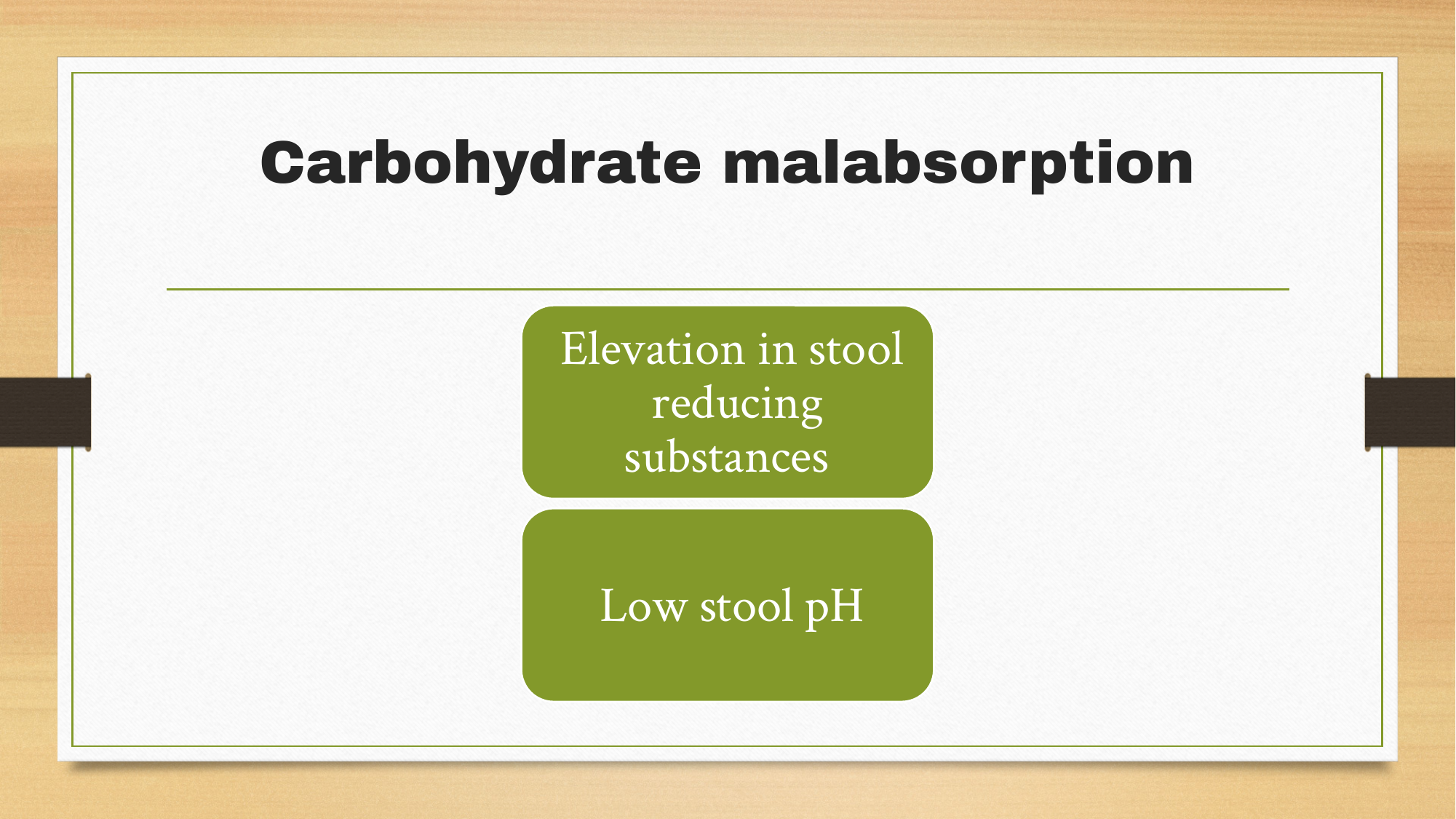

# Carbohydrate malabsorption
Elevation in stool  reducing substances
Low stool pH